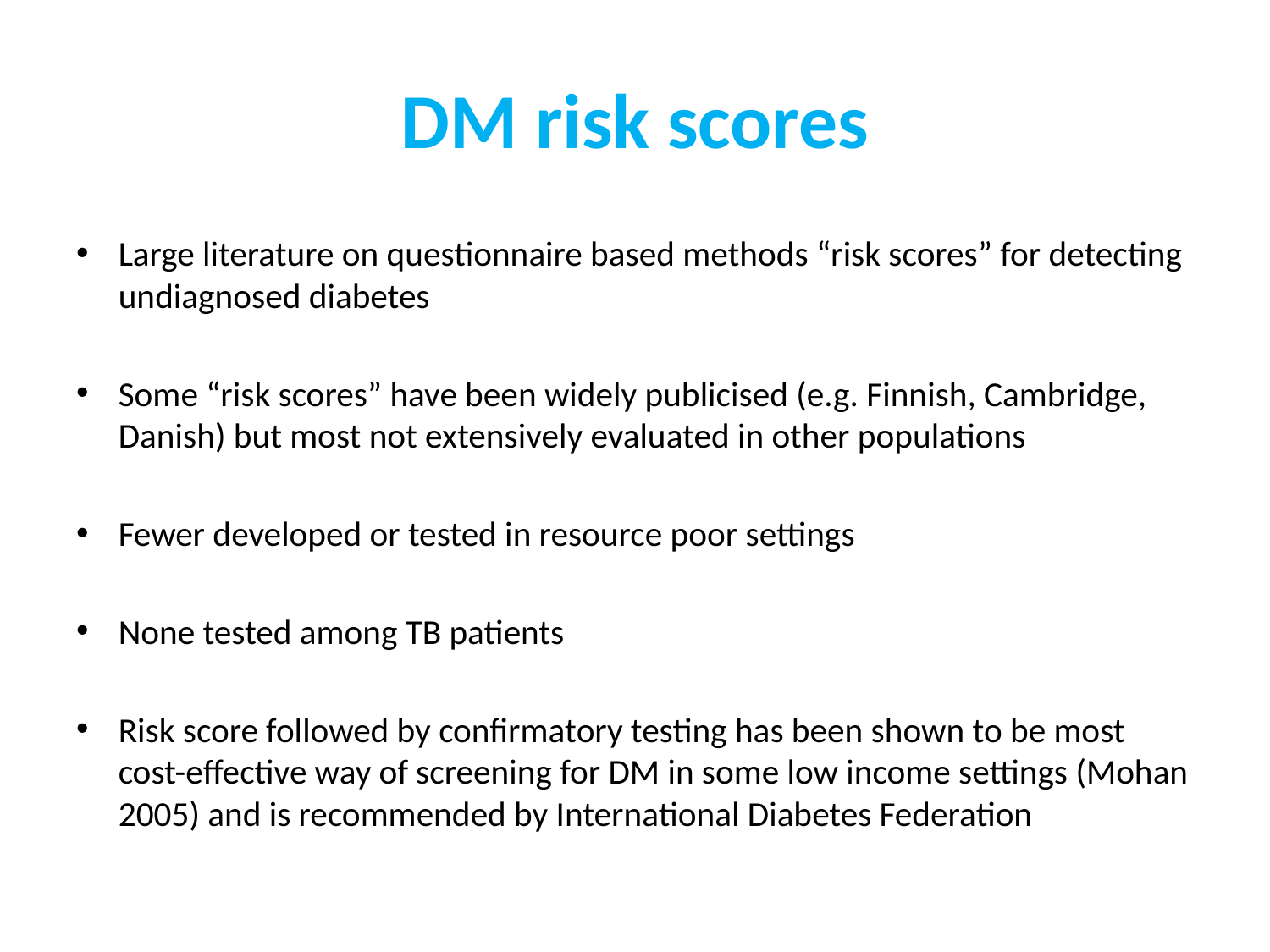

# DM risk scores

Large literature on questionnaire based methods “risk scores” for detecting undiagnosed diabetes

Some “risk scores” have been widely publicised (e.g. Finnish, Cambridge, Danish) but most not extensively evaluated in other populations

Fewer developed or tested in resource poor settings

None tested among TB patients

Risk score followed by confirmatory testing has been shown to be most cost-effective way of screening for DM in some low income settings (Mohan 2005) and is recommended by International Diabetes Federation